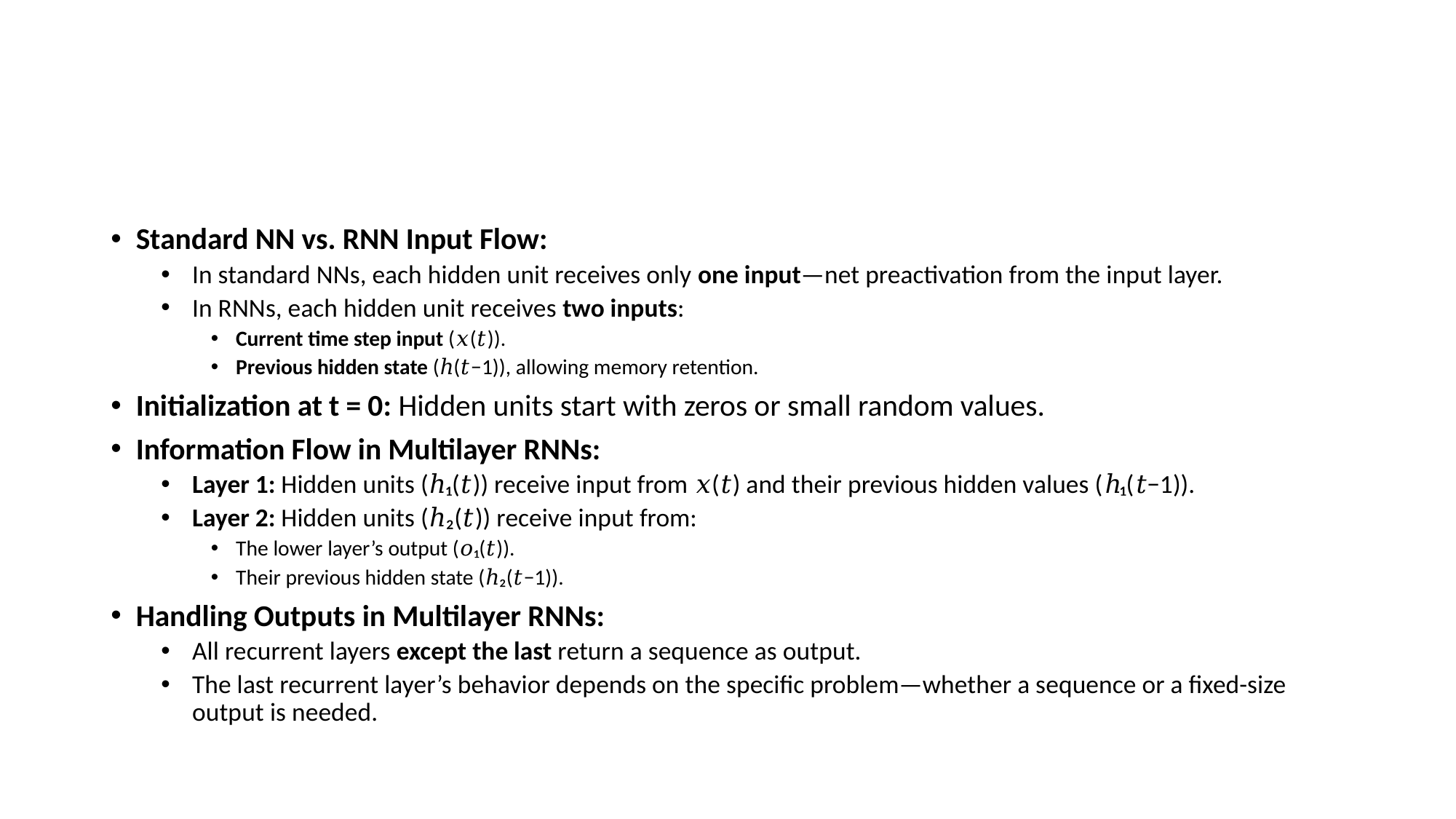

#
Standard NN vs. RNN Input Flow:
In standard NNs, each hidden unit receives only one input—net preactivation from the input layer.
In RNNs, each hidden unit receives two inputs:
Current time step input (𝑥(𝑡)).
Previous hidden state (ℎ(𝑡−1)), allowing memory retention.
Initialization at t = 0: Hidden units start with zeros or small random values.
Information Flow in Multilayer RNNs:
Layer 1: Hidden units (ℎ₁(𝑡)) receive input from 𝑥(𝑡) and their previous hidden values (ℎ₁(𝑡−1)).
Layer 2: Hidden units (ℎ₂(𝑡)) receive input from:
The lower layer’s output (𝑜₁(𝑡)).
Their previous hidden state (ℎ₂(𝑡−1)).
Handling Outputs in Multilayer RNNs:
All recurrent layers except the last return a sequence as output.
The last recurrent layer’s behavior depends on the specific problem—whether a sequence or a fixed-size output is needed.